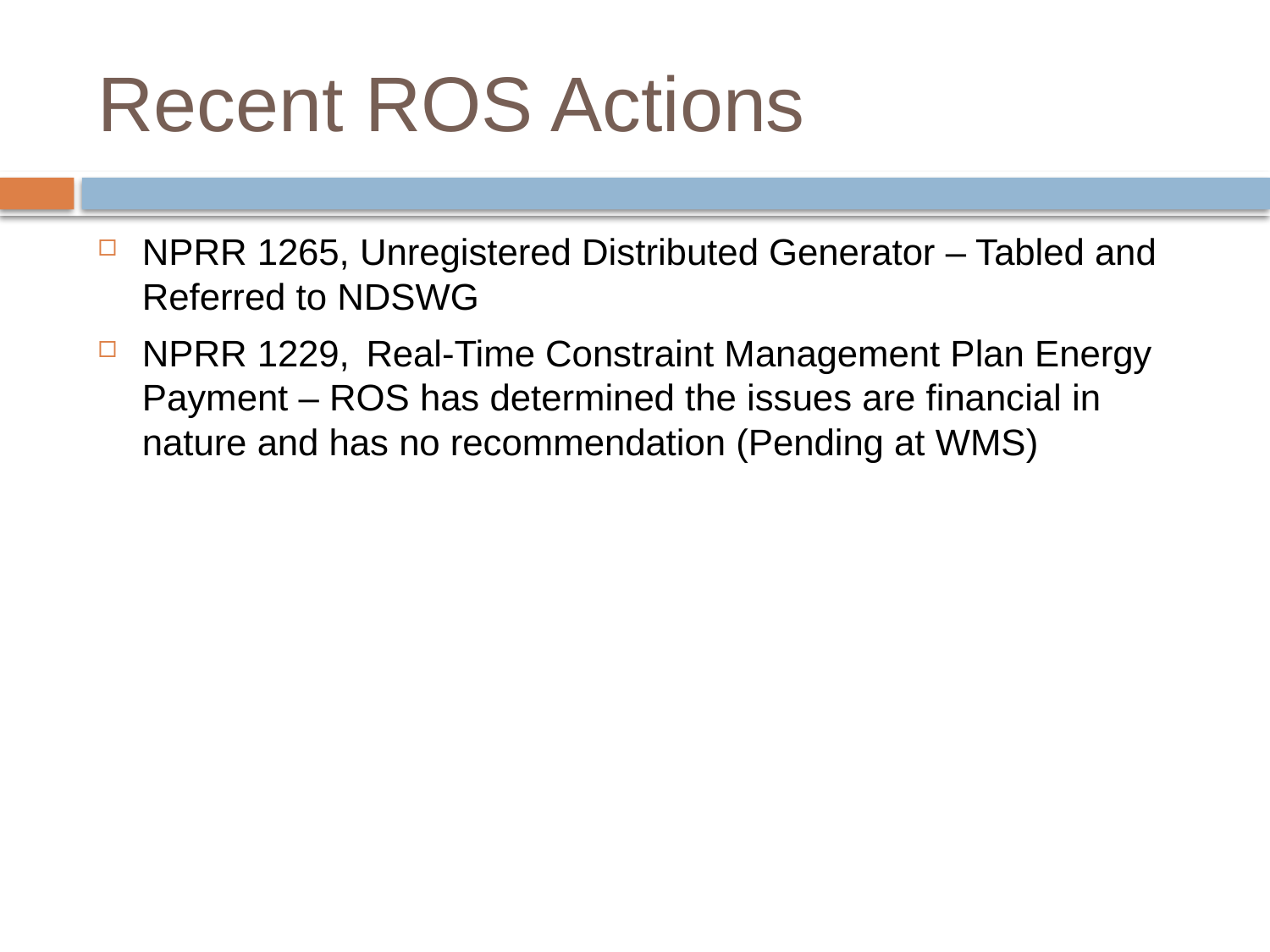

# Recent ROS Actions
NPRR 1265, Unregistered Distributed Generator – Tabled and Referred to NDSWG
NPRR 1229,  Real-Time Constraint Management Plan Energy Payment – ROS has determined the issues are financial in nature and has no recommendation (Pending at WMS)